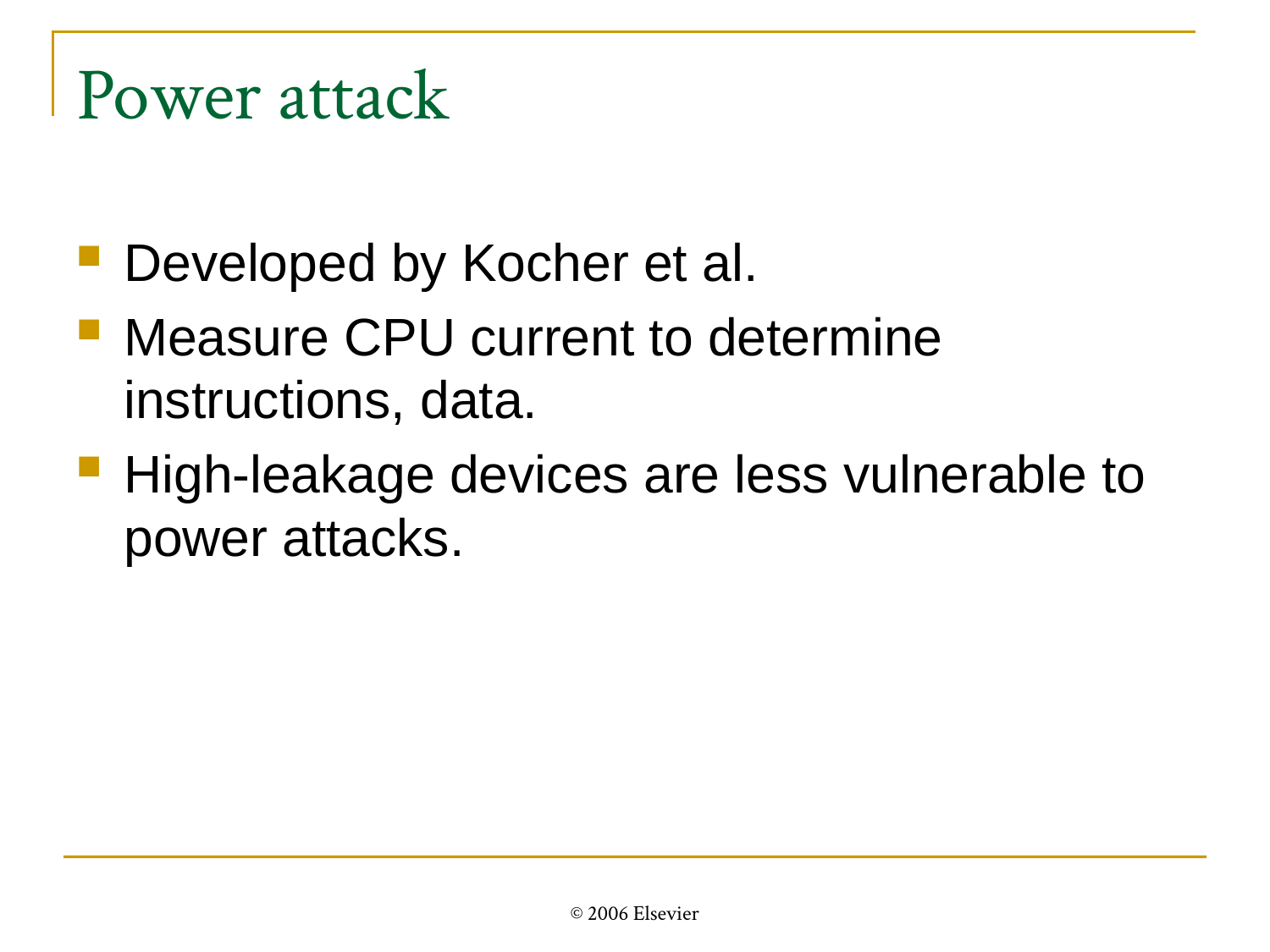

# Power attack
Developed by Kocher et al.
Measure CPU current to determine instructions, data.
High-leakage devices are less vulnerable to power attacks.
© 2006 Elsevier